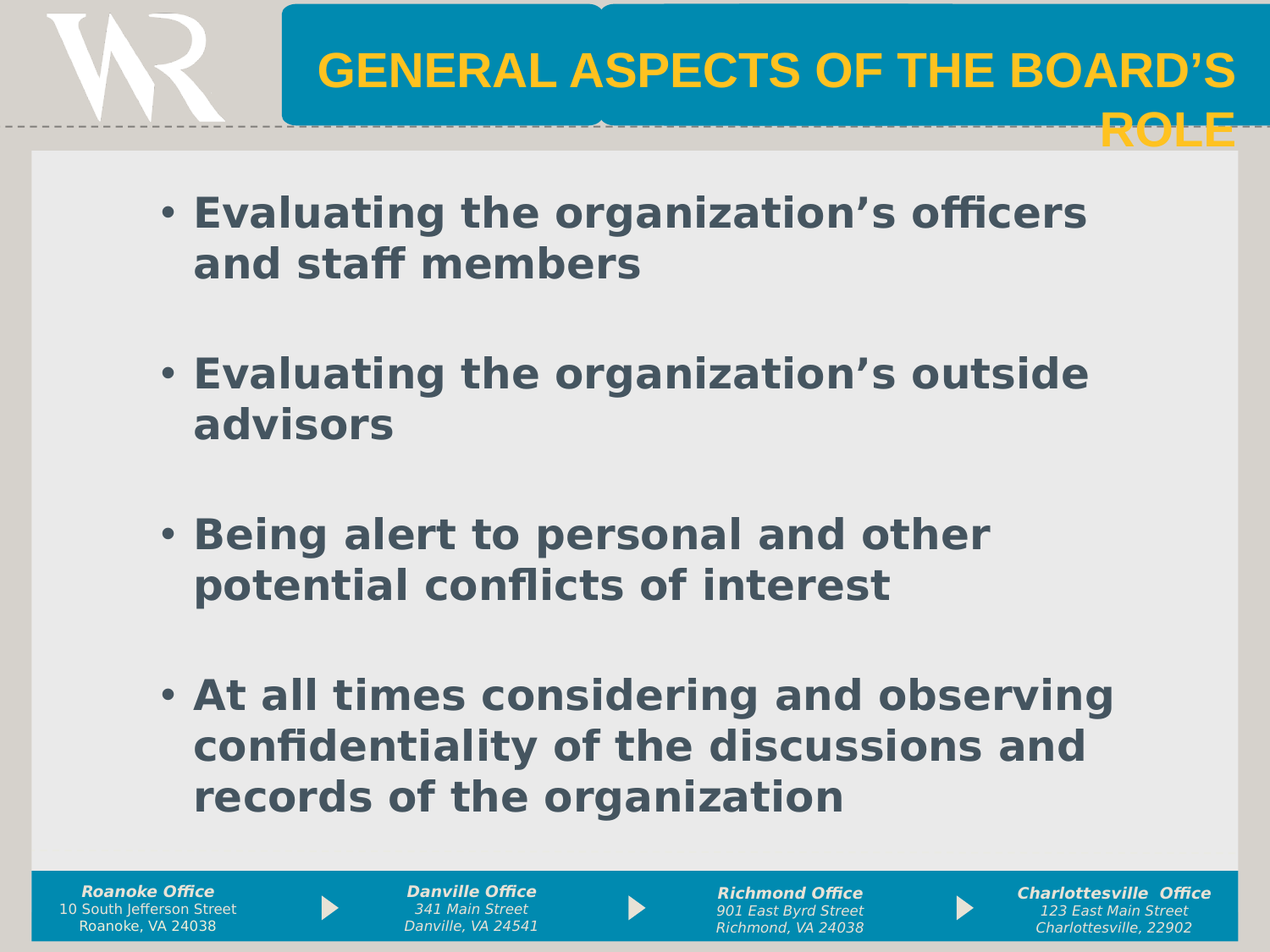

General Aspects of the Board’s Role
Evaluating the organization’s officers and staff members
Evaluating the organization’s outside advisors
Being alert to personal and other potential conflicts of interest
At all times considering and observing confidentiality of the discussions and records of the organization